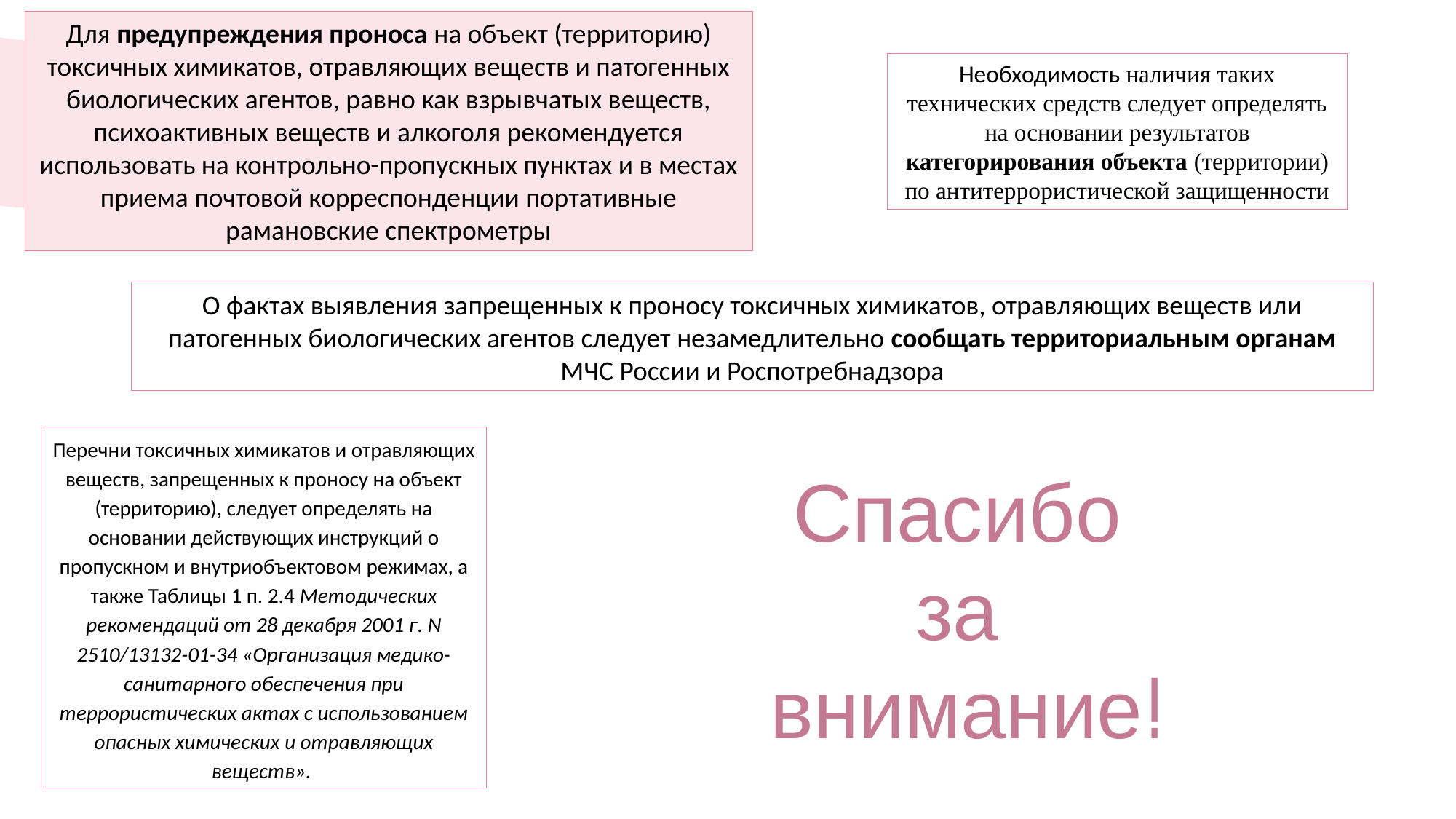

Для предупреждения проноса на объект (территорию) токсичных химикатов, отравляющих веществ и патогенных биологических агентов, равно как взрывчатых веществ, психоактивных веществ и алкоголя рекомендуется использовать на контрольно-пропускных пунктах и в местах приема почтовой корреспонденции портативные рамановские спектрометры
Необходимость наличия таких технических средств следует определять на основании результатов категорирования объекта (территории) по антитеррористической защищенности
О фактах выявления запрещенных к проносу токсичных химикатов, отравляющих веществ или патогенных биологических агентов следует незамедлительно сообщать территориальным органам МЧС России и Роспотребнадзора
Перечни токсичных химикатов и отравляющих веществ, запрещенных к проносу на объект (территорию), следует определять на основании действующих инструкций о пропускном и внутриобъектовом режимах, а также Таблицы 1 п. 2.4 Методических рекомендаций от 28 декабря 2001 г. N 2510/13132-01-34 «Организация медико-санитарного обеспечения при террористических актах с использованием опасных химических и отравляющих веществ».
Спасибо
за
внимание!